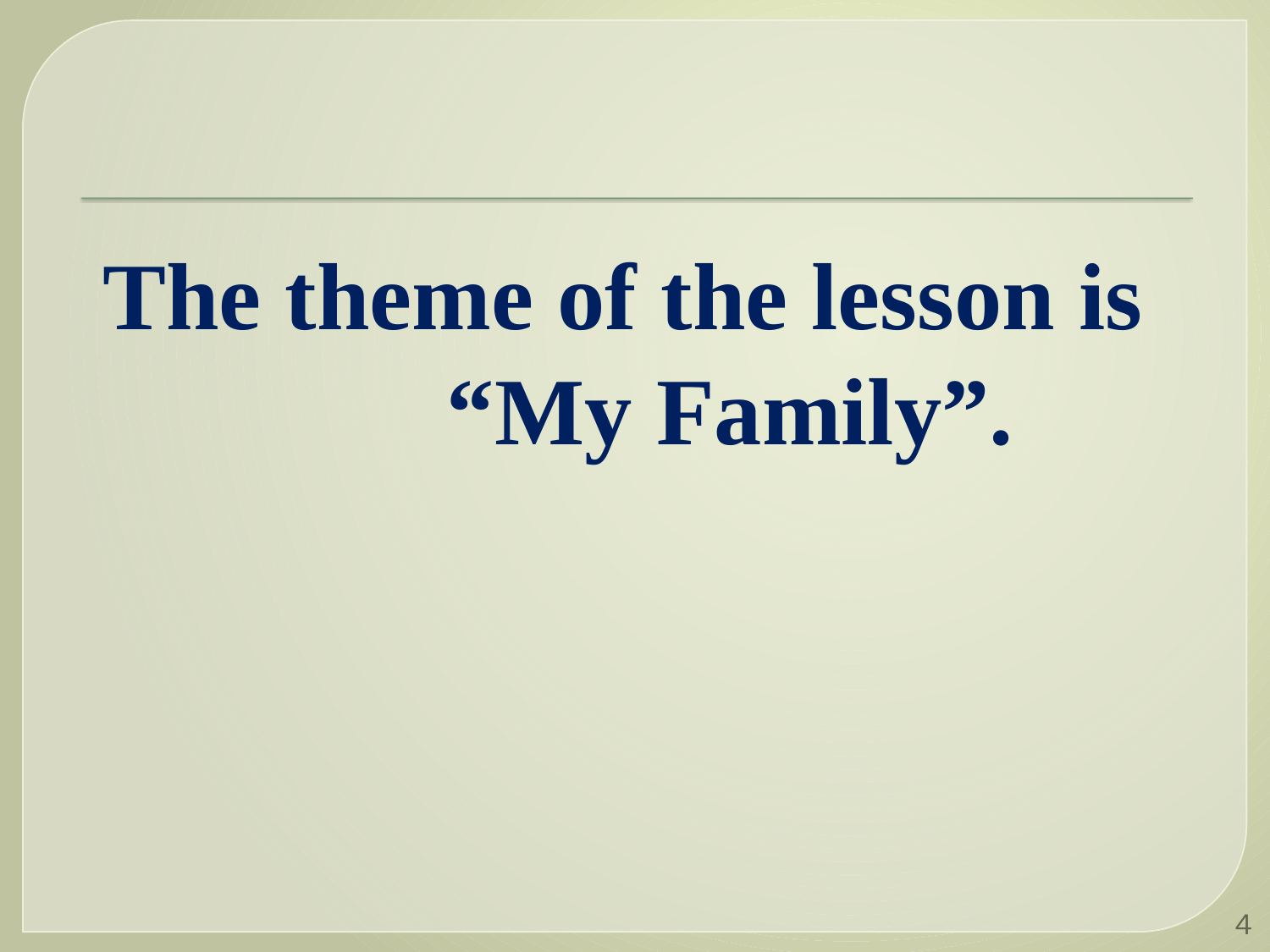

#
The theme of the lesson is
         “My Family”.

4